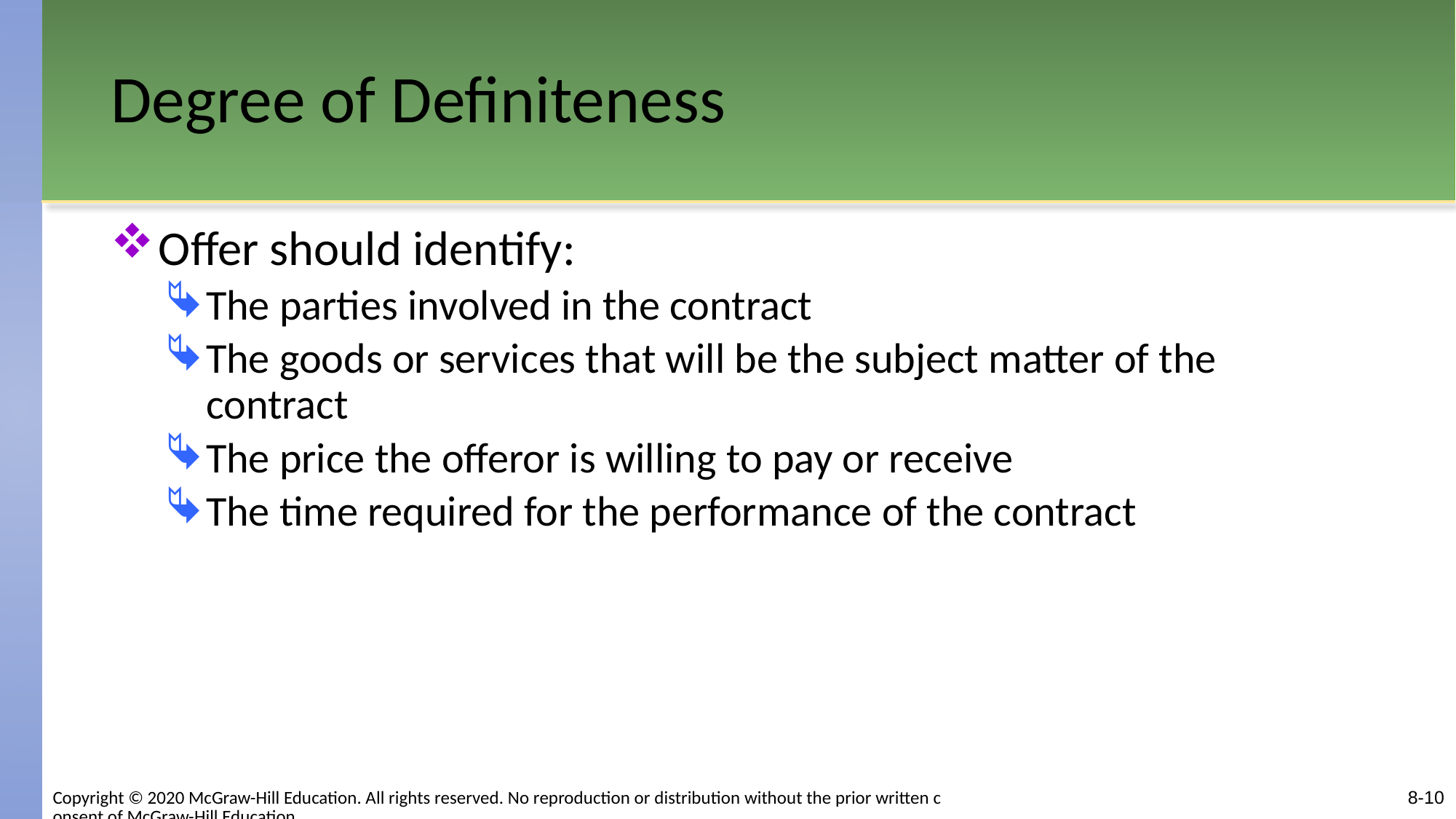

# Degree of Definiteness
Offer should identify:
The parties involved in the contract
The goods or services that will be the subject matter of the contract
The price the offeror is willing to pay or receive
The time required for the performance of the contract
Copyright © 2020 McGraw-Hill Education. All rights reserved. No reproduction or distribution without the prior written consent of McGraw-Hill Education.
8-10